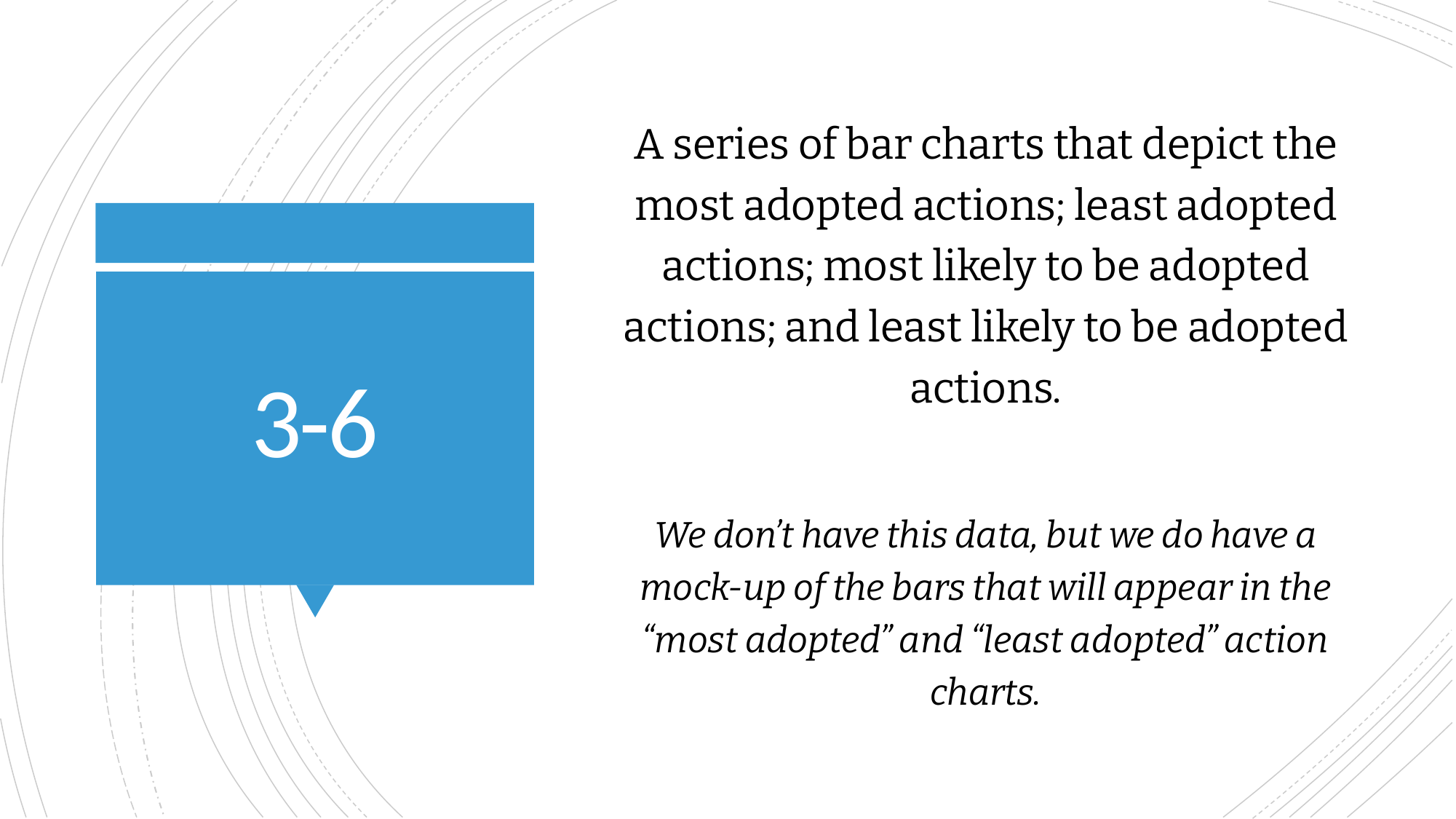

A series of bar charts that depict the most adopted actions; least adopted actions; most likely to be adopted actions; and least likely to be adopted actions.

We don’t have this data, but we do have a mock-up of the bars that will appear in the “most adopted” and “least adopted” action charts.
# 3-6